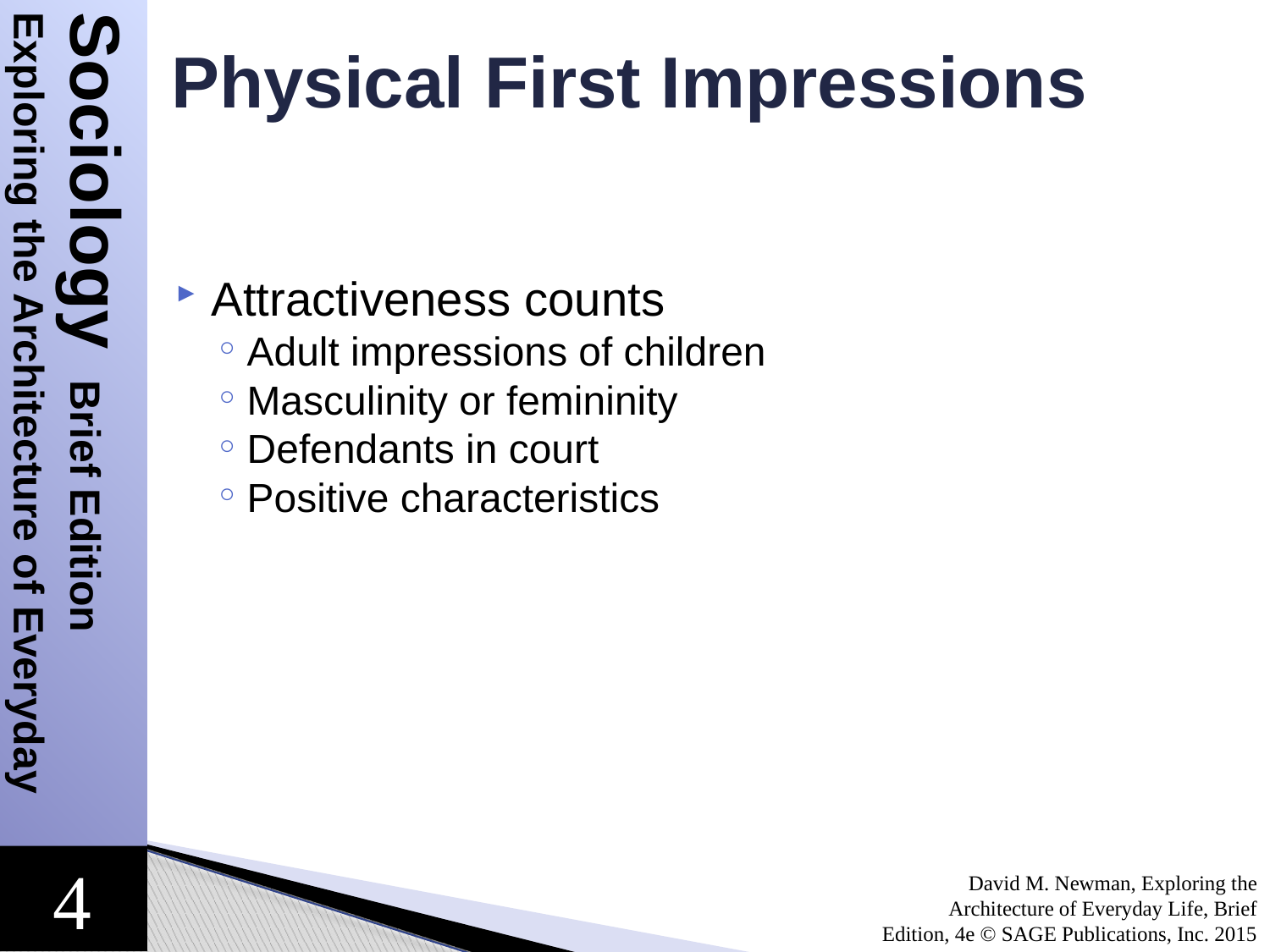

# Physical First Impressions

Attractiveness counts
Adult impressions of children
Masculinity or femininity
Defendants in court
Positive characteristics
David M. Newman, Exploring the Architecture of Everyday Life, Brief Edition, 4e © SAGE Publications, Inc. 2015